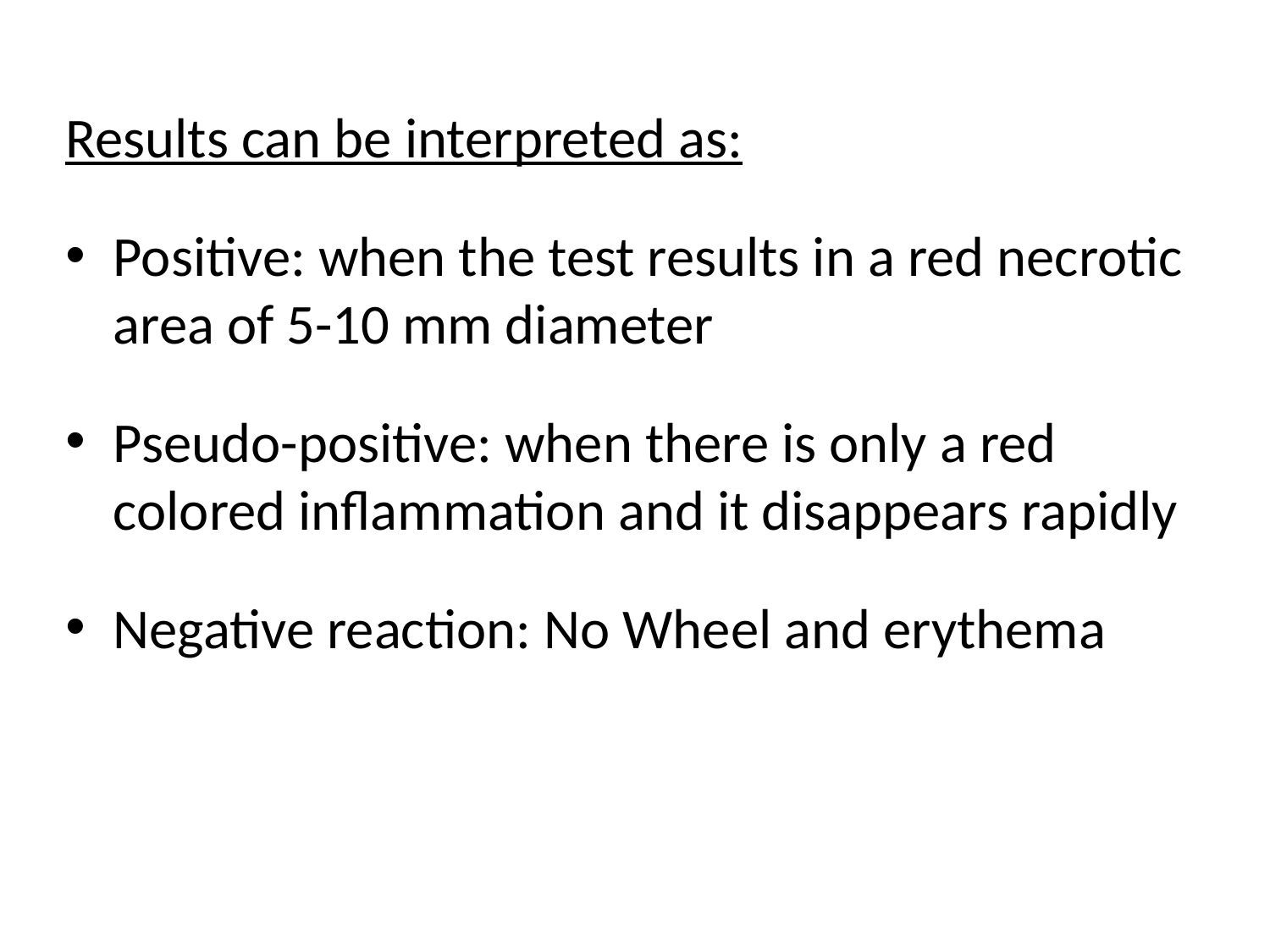

Results can be interpreted as:

Positive: when the test results in a red necrotic area of 5-10 mm diameter

Pseudo-positive: when there is only a red colored inflammation and it disappears rapidly

Negative reaction: No Wheel and erythema